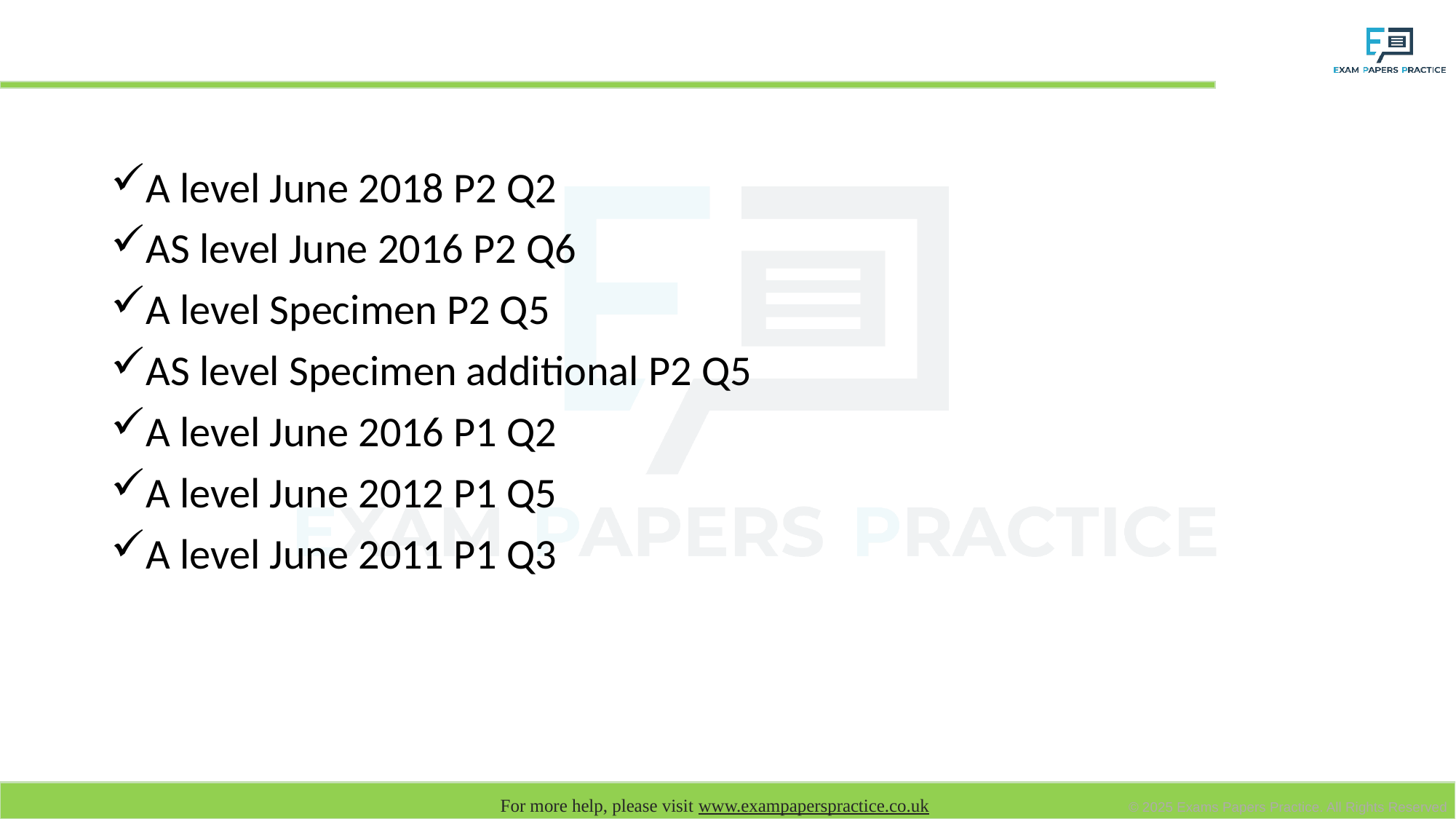

# Homework: AQA AS/A level past papers
A level June 2018 P2 Q2
AS level June 2016 P2 Q6
A level Specimen P2 Q5
AS level Specimen additional P2 Q5
A level June 2016 P1 Q2
A level June 2012 P1 Q5
A level June 2011 P1 Q3